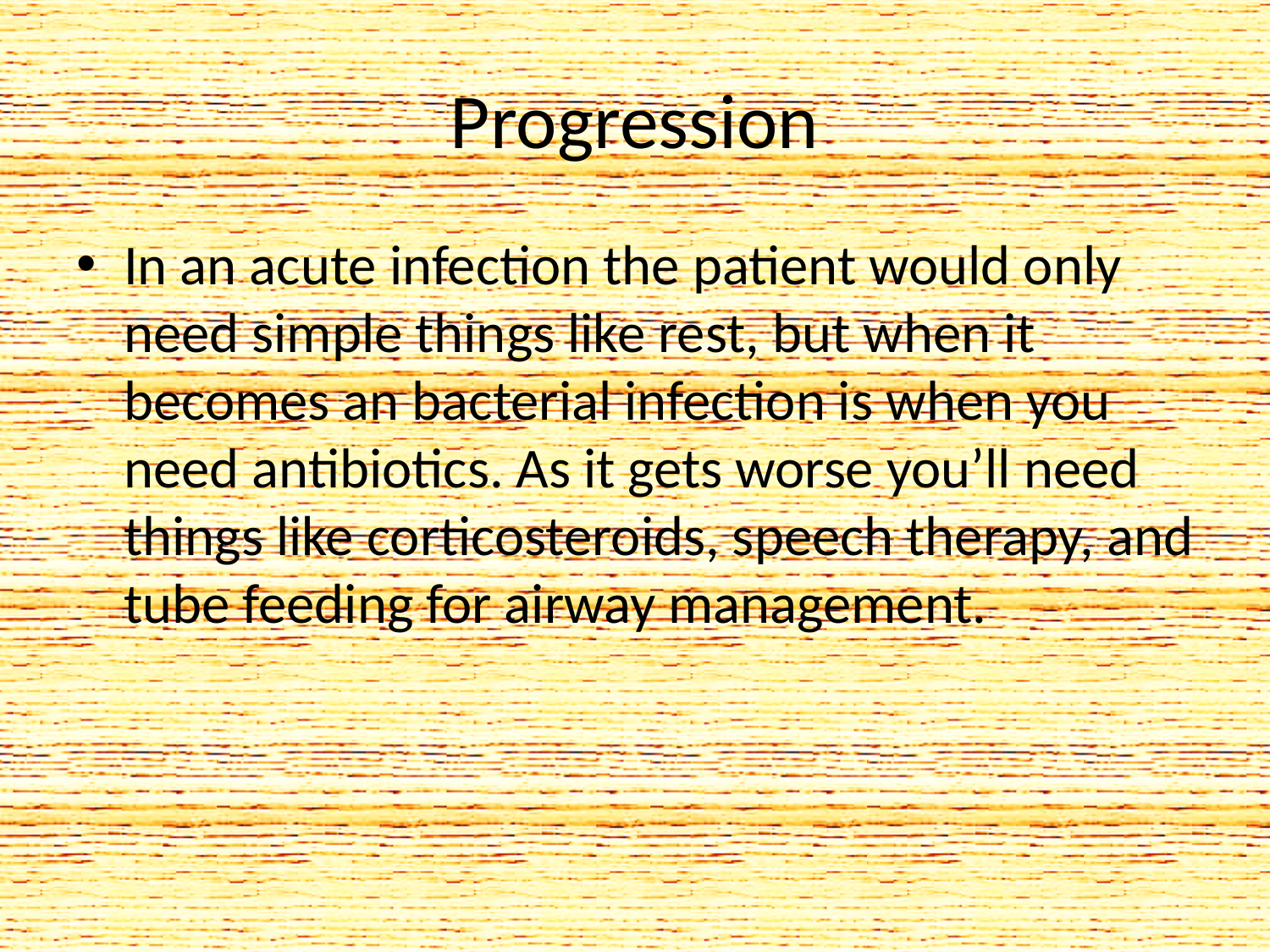

# Progression
In an acute infection the patient would only need simple things like rest, but when it becomes an bacterial infection is when you need antibiotics. As it gets worse you’ll need things like corticosteroids, speech therapy, and tube feeding for airway management.